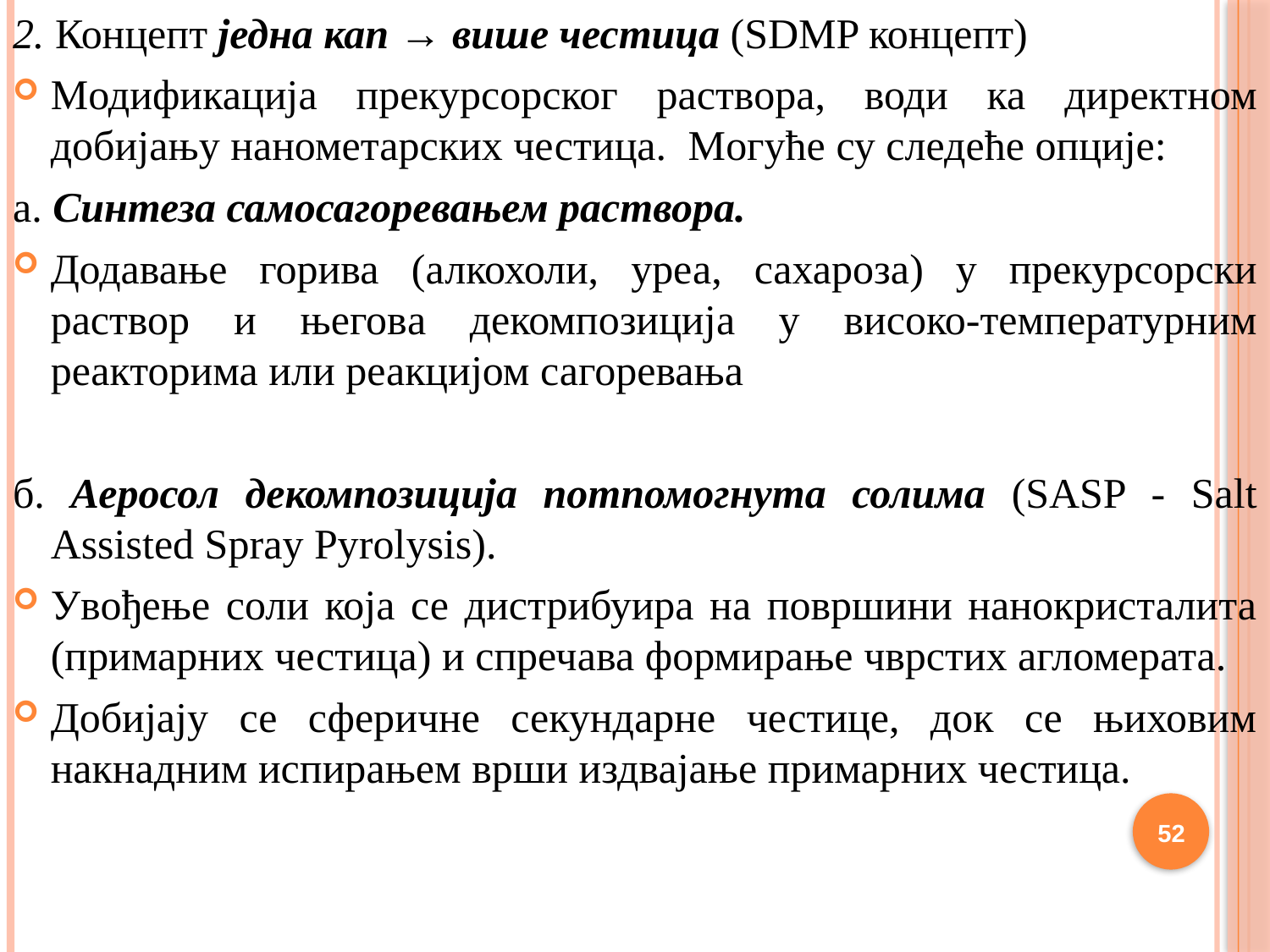

2. Концепт једна кап → више честица (SDMP концепт)
Модификација прекурсорског раствора, води ка директном добијању нанометарских честица.  Могуће су следеће опције:
а. Синтеза самосагоревањем раствора.
Додавање горива (алкохоли, уреа, сахароза) у прекурсорски раствор и његова декомпозиција у високо-температурним реакторима или реакцијом сагоревања

б. Аеросол декомпозиција потпомогнута солима (SASP - Salt Assisted Spray Pyrolysis).
Увођење соли која се дистрибуира на површини нанокристалита (примарних честица) и спречава формирање чврстих агломерата.
Добијају се сферичне секундарне честице, док се њиховим накнадним испирањем врши издвајање примарних честица.

52